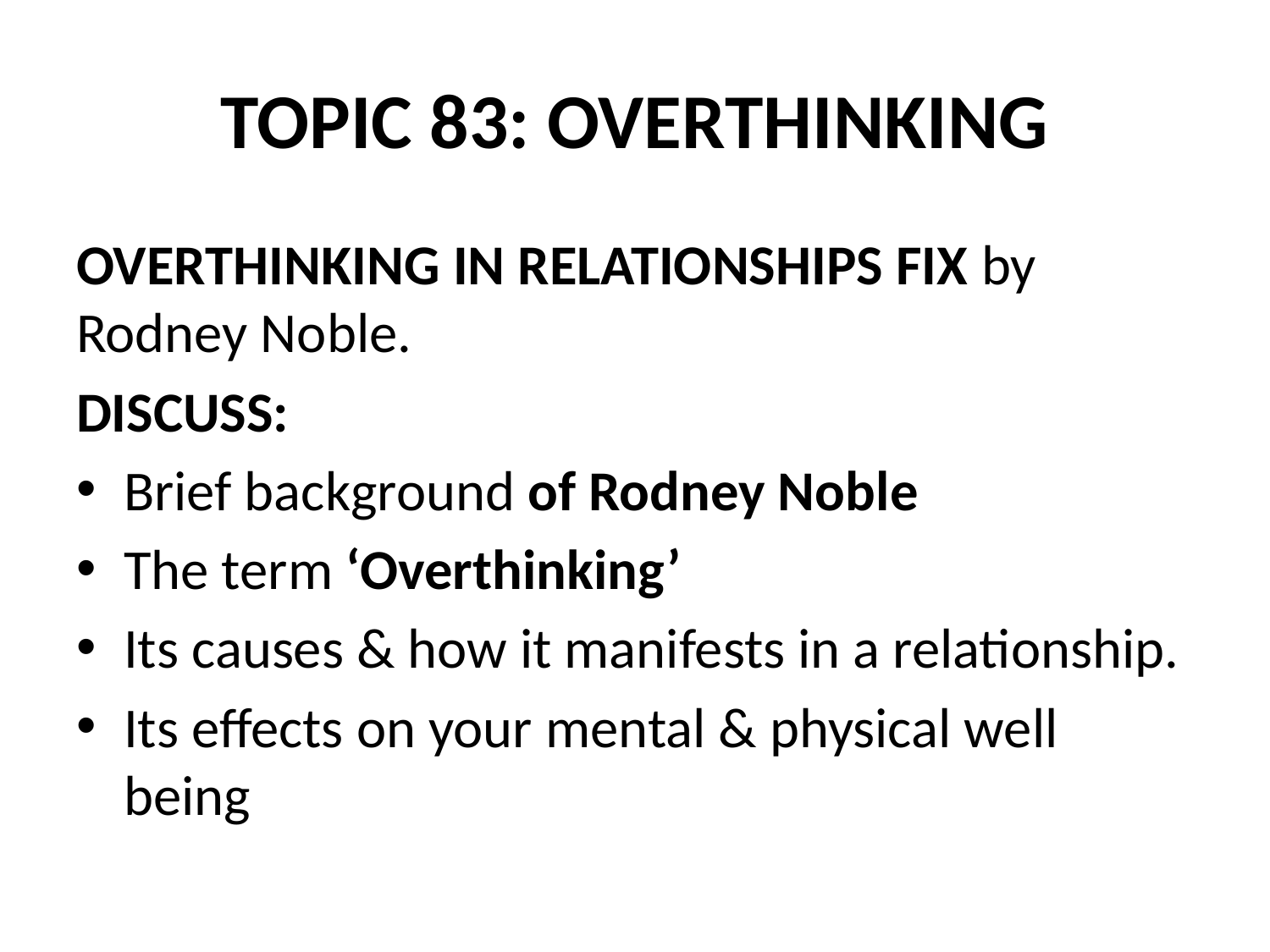

# TOPIC 83: OVERTHINKING
OVERTHINKING IN RELATIONSHIPS FIX by Rodney Noble.
DISCUSS:
Brief background of Rodney Noble
The term ‘Overthinking’
Its causes & how it manifests in a relationship.
Its effects on your mental & physical well being